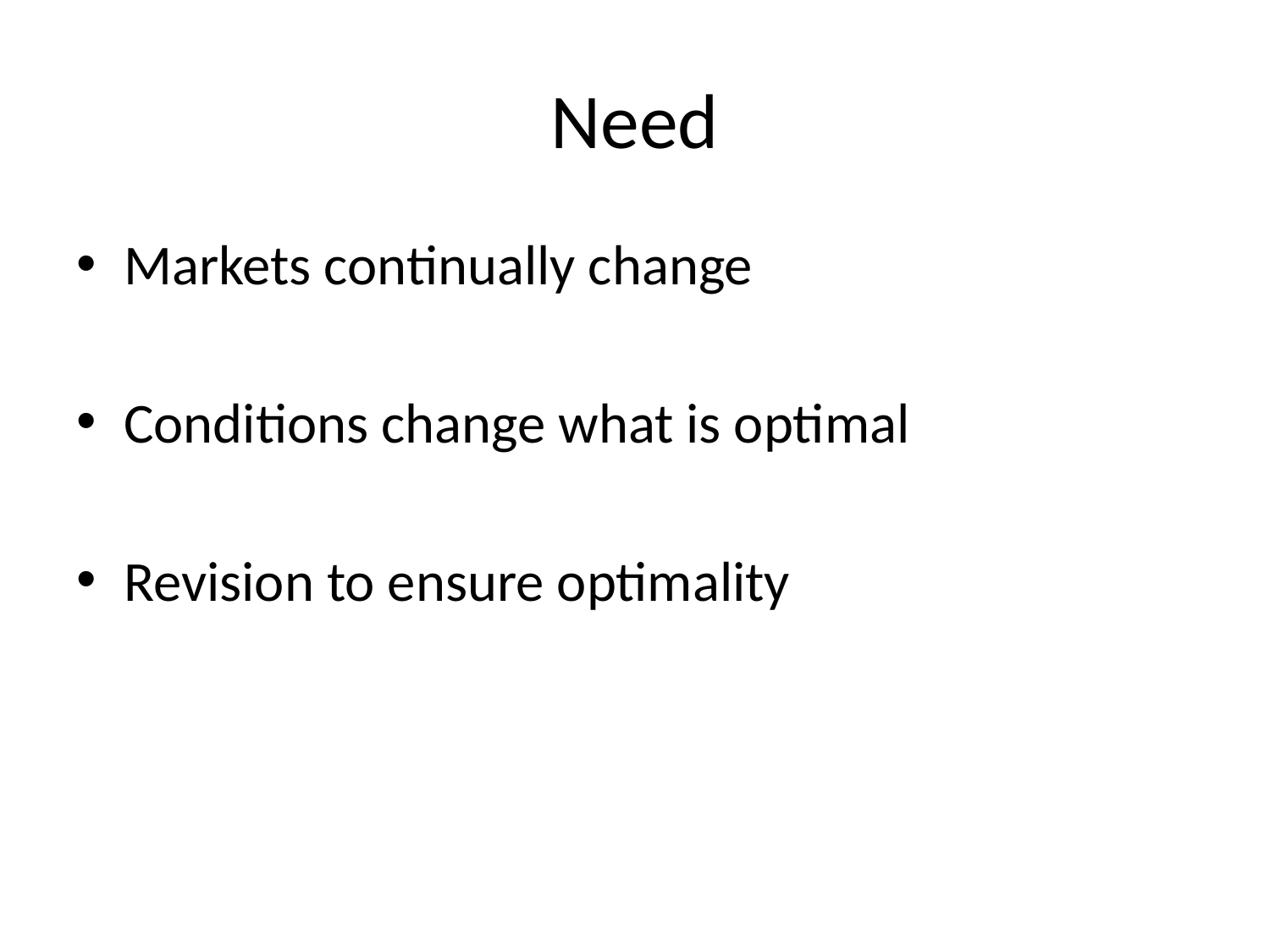

# Need
Markets continually change

Conditions change what is optimal

Revision to ensure optimality